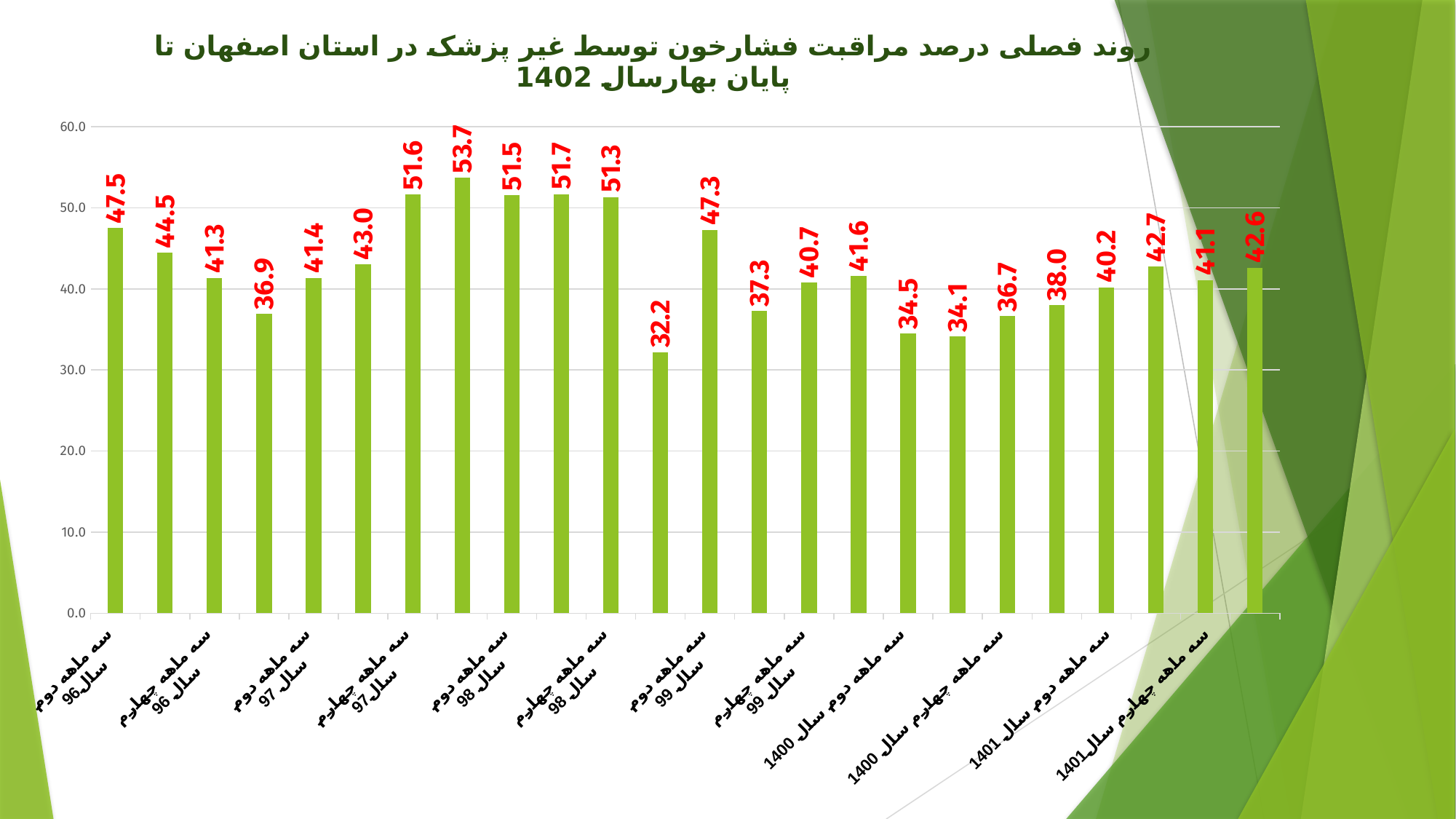

### Chart: روند فصلی درصد مراقبت فشارخون توسط غیر پزشک در استان اصفهان تا پایان بهارسال 1402

| Category | جمع کل استان |
|---|---|
| سه ماهه دوم
سال96 | 47.50945997271027 |
| سه ماهه سوم
سال 96 | 44.4696553536029 |
| سه ماهه چهارم
سال 96 | 41.34565370376036 |
| سه ماهه اول
سال 97 | 36.90662035711317 |
| سه ماهه دوم
سال 97 | 41.352172827387875 |
| سه ماهه سوم
سال97 | 43.031561651338464 |
| سه ماهه چهارم
سال97 | 51.629646388692954 |
| سه ماهه اول
سال 98 | 53.70848150989006 |
| سه ماهه دوم
سال 98 | 51.547532285041655 |
| سه ماهه سوم
سال 98 | 51.65913761681337 |
| سه ماهه چهارم
سال 98 | 51.29181728853591 |
| سه ماهه اول
سال 99 | 32.168314656119534 |
| سه ماهه دوم
سال 99 | 47.26152057230007 |
| سه ماهه سوم
سال 99 | 37.26713706353655 |
| سه ماهه چهارم
سال 99 | 40.749972992329816 |
| سه ماهه اول سال 1400 | 41.57 |
| سه ماهه دوم سال 1400
 | 34.5 |
| سه ماهه سوم سال 1400
 | 34.12 |
| سه ماهه چهارم سال 1400
 | 36.65 |
| سه ماهه اول سال 1401 | 37.96623206533226 |
| سه ماهه دوم سال 1401 | 40.2 |
| سه ماهه سوم سال1401 | 42.73 |
| سه ماهه چهارم سال1401 | 41.08 |
| سه ماهه اول سال1402 | 42.6 |